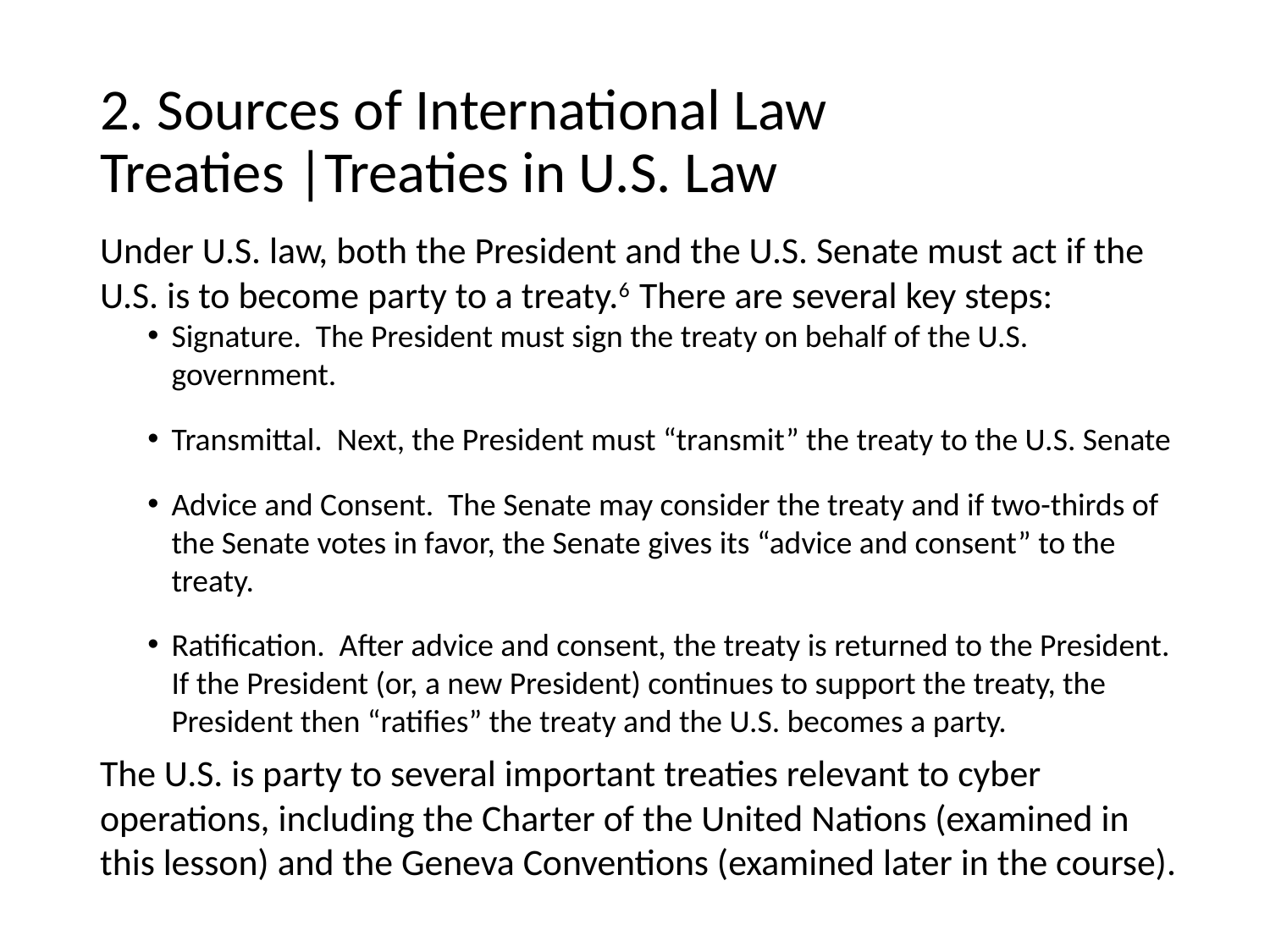

# 2. Sources of International Law Treaties |Treaties in U.S. Law
Under U.S. law, both the President and the U.S. Senate must act if the U.S. is to become party to a treaty.6  There are several key steps:
Signature.  The President must sign the treaty on behalf of the U.S. government.

Transmittal.  Next, the President must “transmit” the treaty to the U.S. Senate

Advice and Consent.  The Senate may consider the treaty and if two-thirds of the Senate votes in favor, the Senate gives its “advice and consent” to the treaty.

Ratification.  After advice and consent, the treaty is returned to the President.  If the President (or, a new President) continues to support the treaty, the President then “ratifies” the treaty and the U.S. becomes a party.
The U.S. is party to several important treaties relevant to cyber operations, including the Charter of the United Nations (examined in this lesson) and the Geneva Conventions (examined later in the course).

6. U.S. Const. art. II, § 2, cl. 2 (the Treaty Clause).